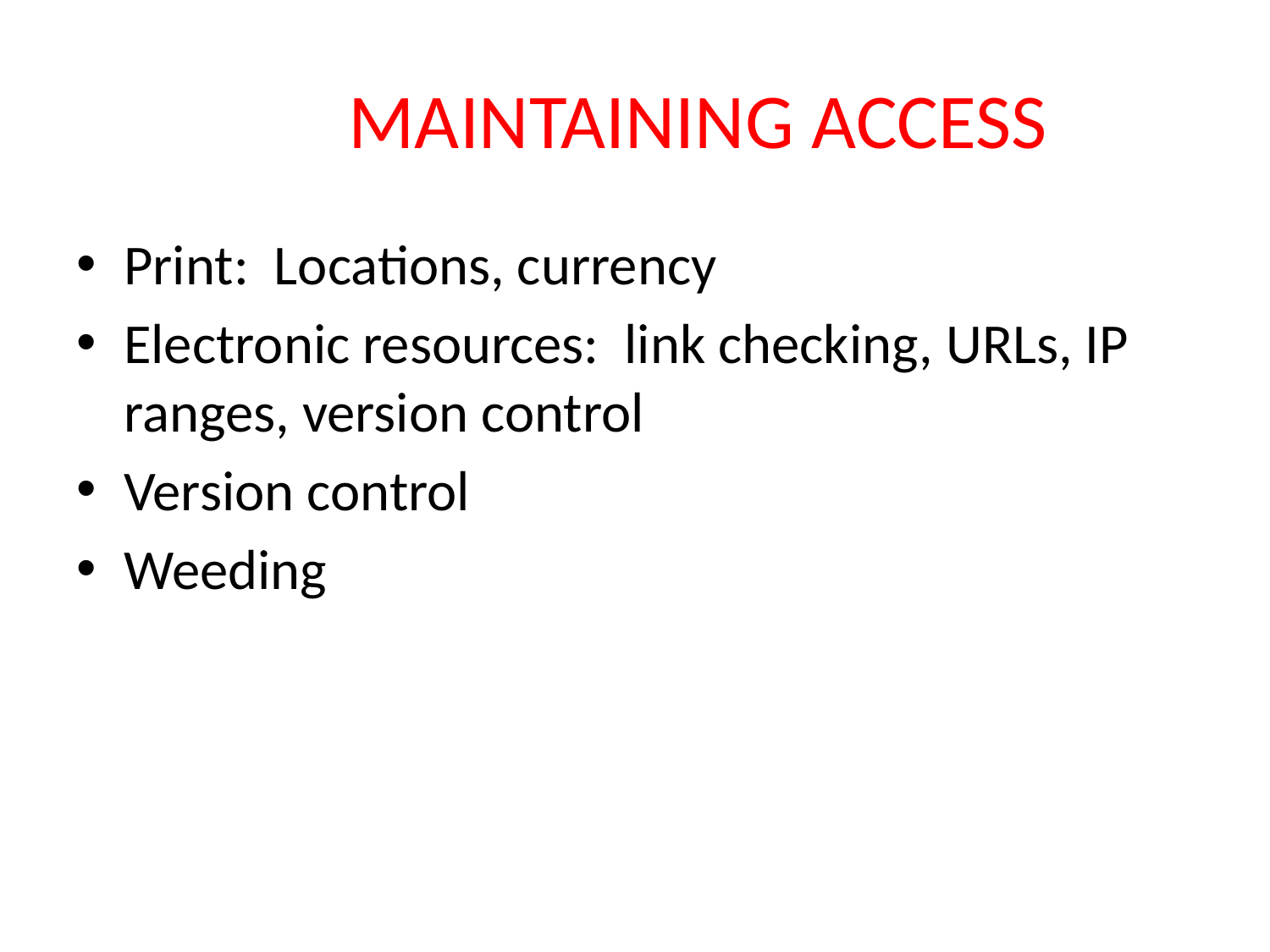

# MAINTAINING ACCESS
Print:  Locations, currency
Electronic resources:  link checking, URLs, IP ranges, version control
Version control
Weeding